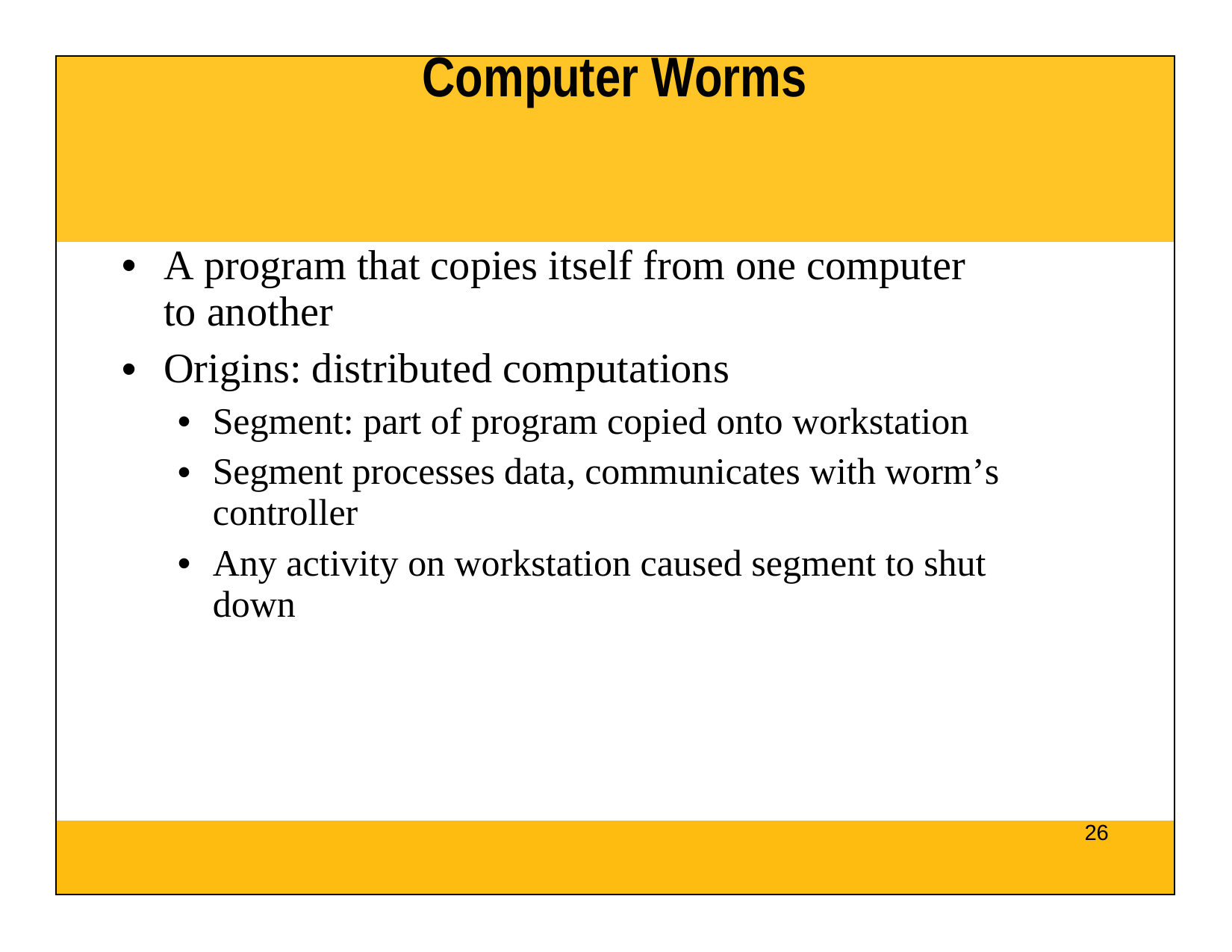

| Computer Worms |
| --- |
| A program that copies itself from one computer to another Origins: distributed computations Segment: part of program copied onto workstation Segment processes data, communicates with worm’s controller Any activity on workstation caused segment to shut down |
| 26 |